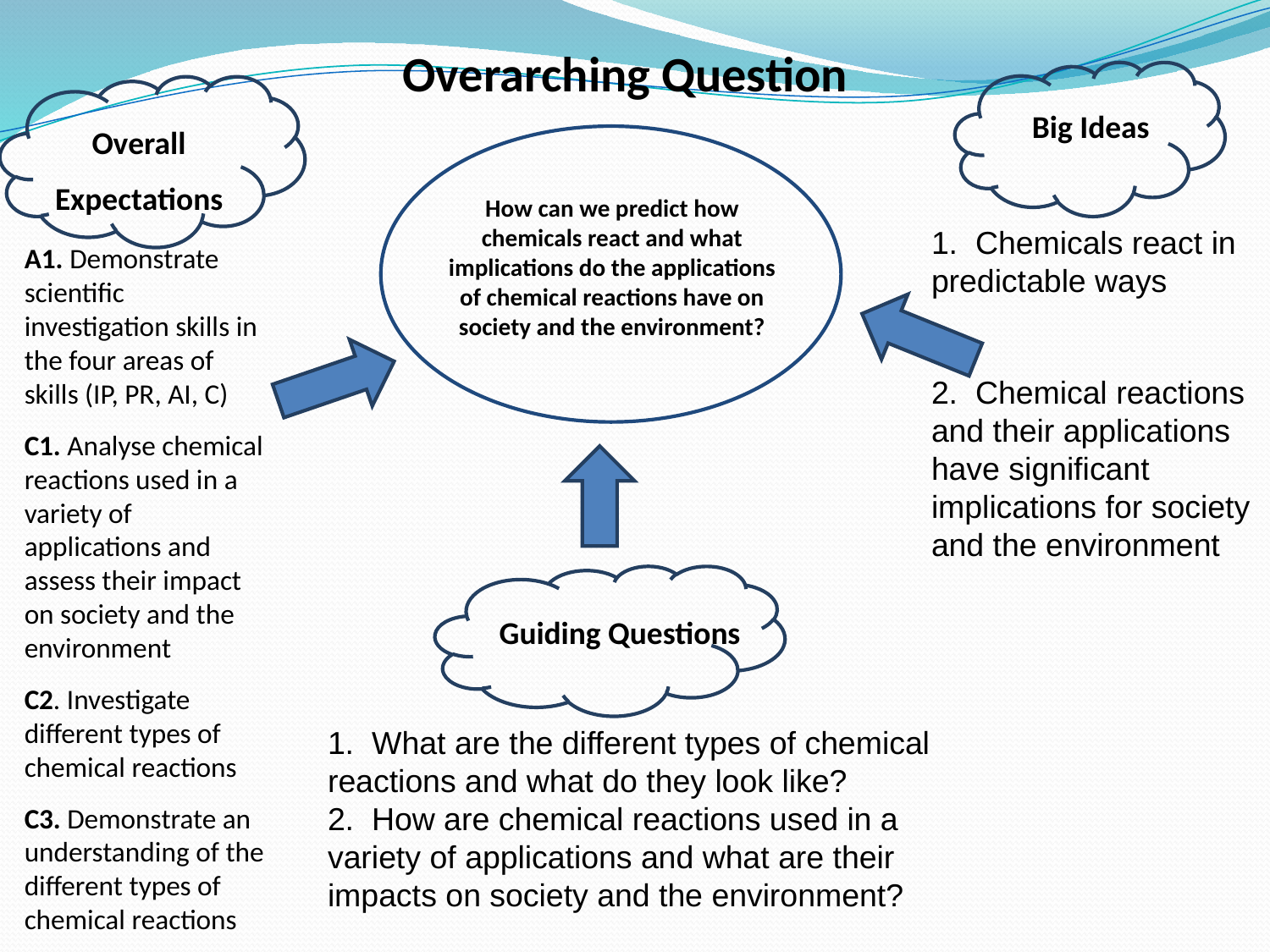

Overarching Question

Big Ideas

How can we predict how chemicals react and what implications do the applications of chemical reactions have on society and the environment?
Overall
Expectations

1.  Chemicals react in predictable ways

2.  Chemical reactions and their applications have significant implications for society and the environment

1.  What are the different types of chemical reactions and what do they look like?
2.  How are chemical reactions used in a variety of applications and what are their impacts on society and the environment?

A1. Demonstrate scientific investigation skills in the four areas of skills (IP, PR, AI, C)
C1. Analyse chemical reactions used in a variety of applications and assess their impact on society and the environment
C2. Investigate different types of chemical reactions
C3. Demonstrate an understanding of the different types of chemical reactions
Guiding Questions